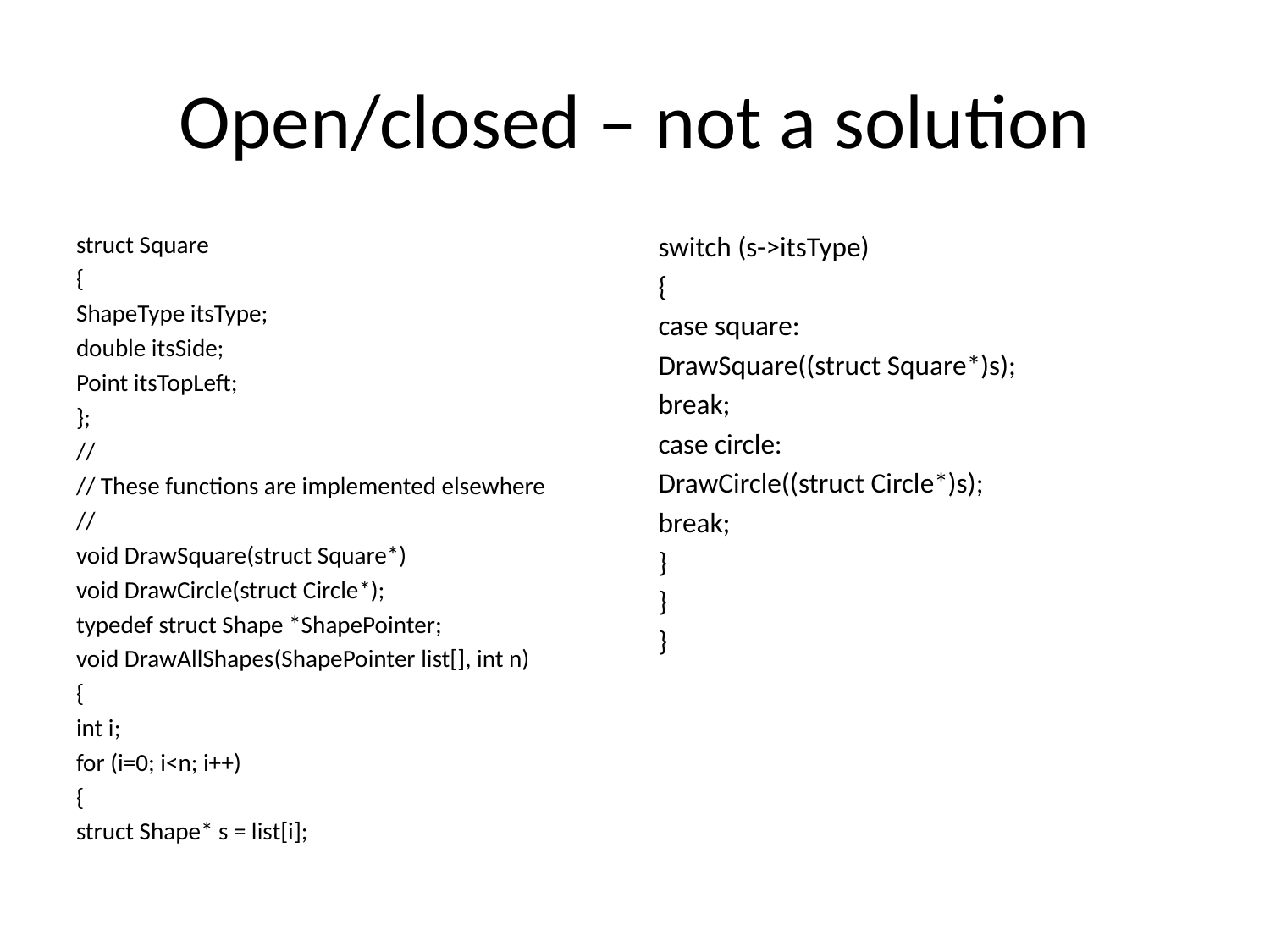

# Open/closed – not a solution
struct Square
{
ShapeType itsType;
double itsSide;
Point itsTopLeft;
};
//
// These functions are implemented elsewhere
//
void DrawSquare(struct Square*)
void DrawCircle(struct Circle*);
typedef struct Shape *ShapePointer;
void DrawAllShapes(ShapePointer list[], int n)
{
int i;
for (i=0; i<n; i++)
{
struct Shape* s = list[i];

switch (s->itsType)
{
case square:
DrawSquare((struct Square*)s);
break;
case circle:
DrawCircle((struct Circle*)s);
break;
}
}
}